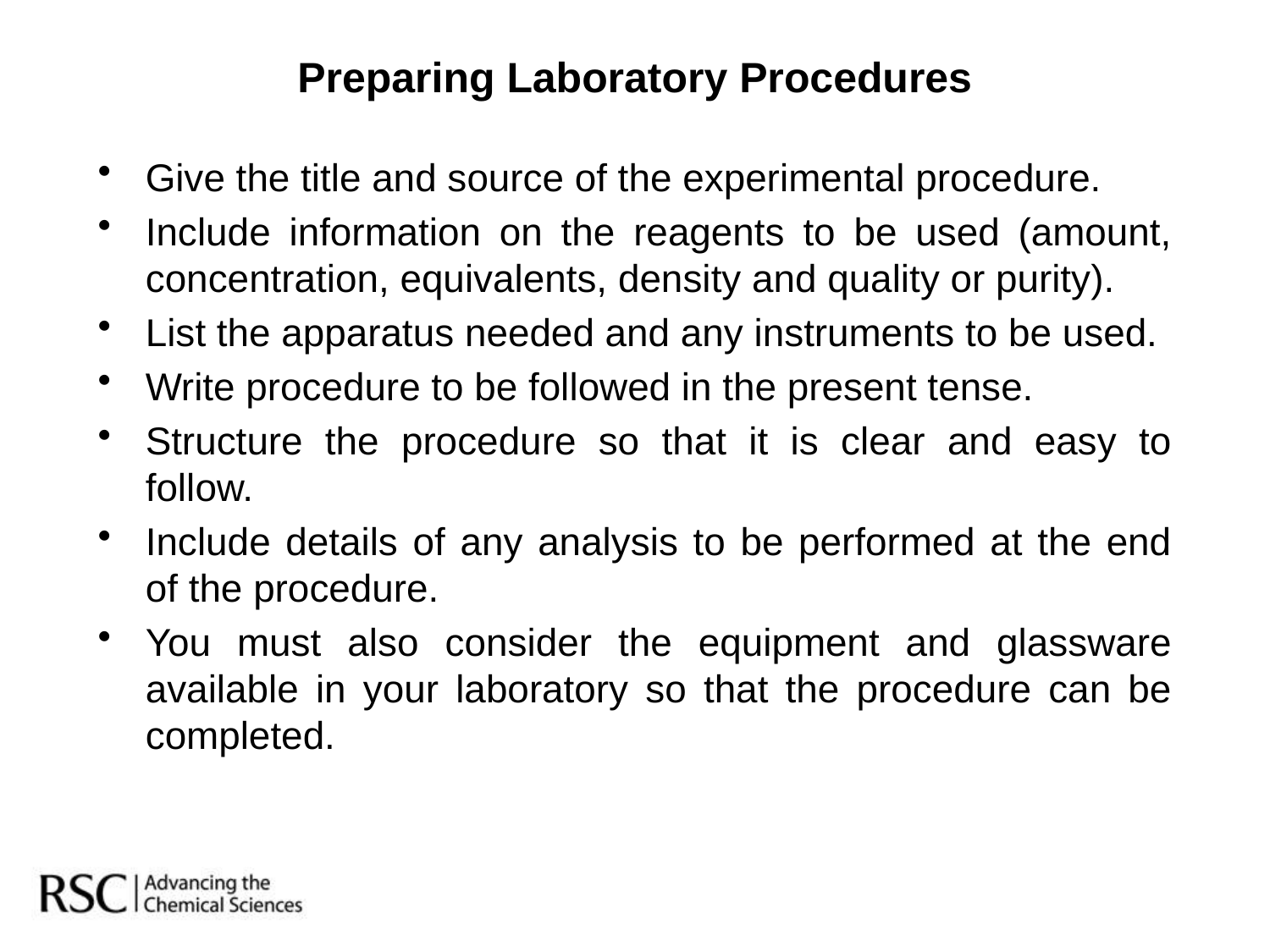

# Preparing Laboratory Procedures
Give the title and source of the experimental procedure.
Include information on the reagents to be used (amount, concentration, equivalents, density and quality or purity).
List the apparatus needed and any instruments to be used.
Write procedure to be followed in the present tense.
Structure the procedure so that it is clear and easy to follow.
Include details of any analysis to be performed at the end of the procedure.
You must also consider the equipment and glassware available in your laboratory so that the procedure can be completed.